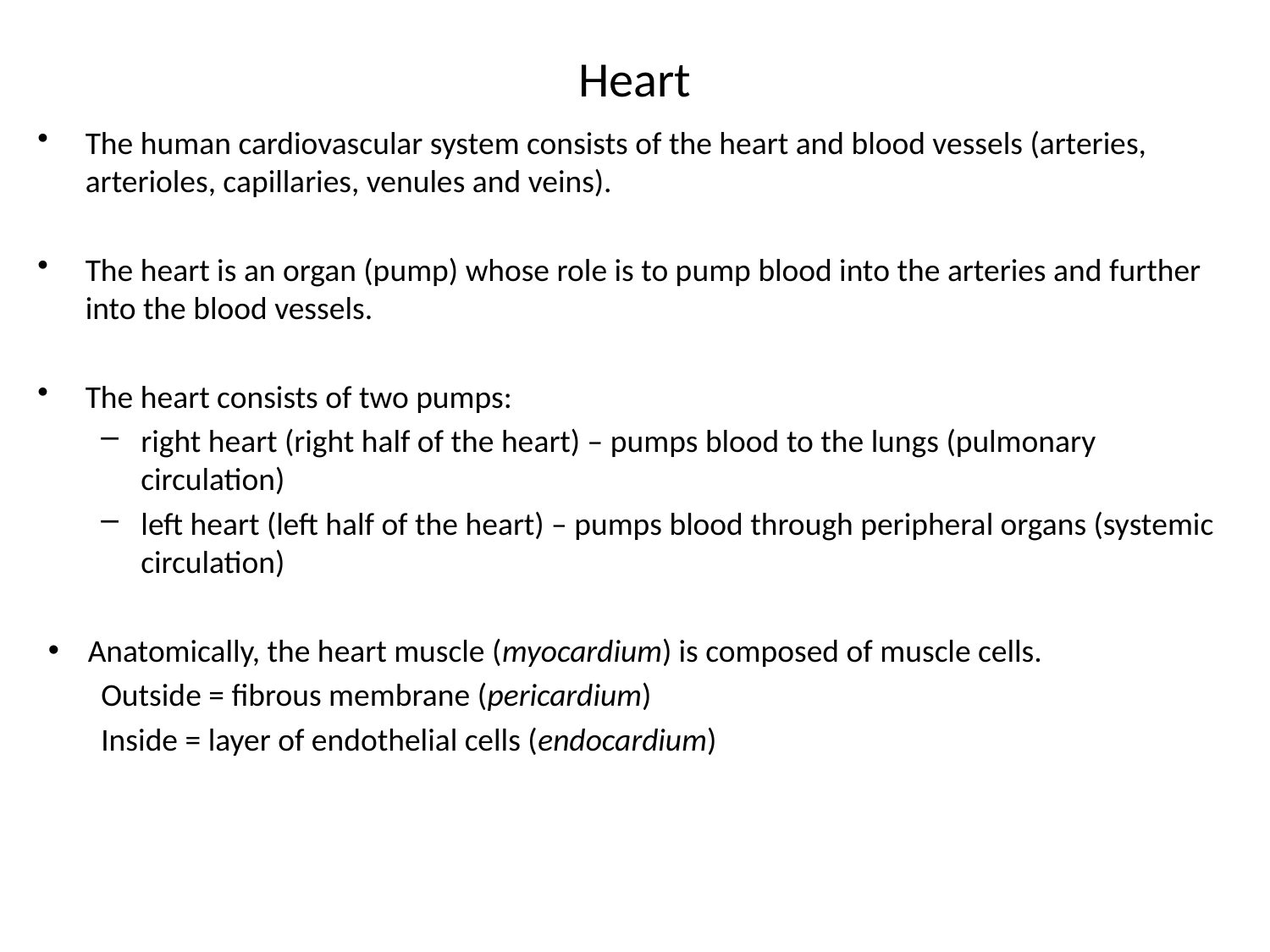

# Heart
The human cardiovascular system consists of the heart and blood vessels (arteries, arterioles, capillaries, venules and veins).

The heart is an organ (pump) whose role is to pump blood into the arteries and further into the blood vessels.

The heart consists of two pumps:
right heart (right half of the heart) – pumps blood to the lungs (pulmonary circulation)
left heart (left half of the heart) – pumps blood through peripheral organs (systemic circulation)

Anatomically, the heart muscle (myocardium) is composed of muscle cells.
Outside = fibrous membrane (pericardium)
Inside = layer of endothelial cells (endocardium)